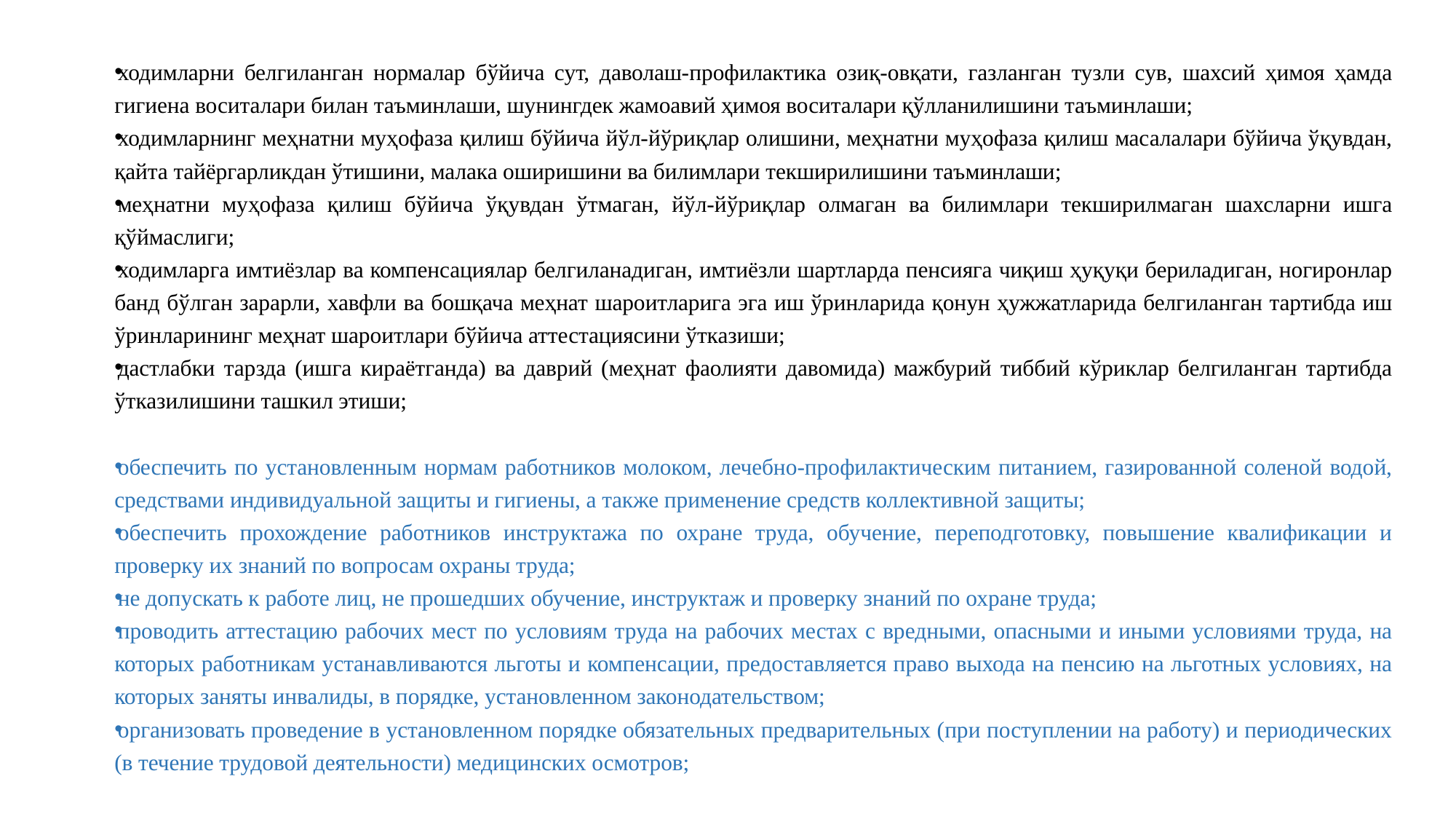

ходимларни белгиланган нормалар бўйича сут, даволаш-профилактика озиқ-овқати, газланган тузли сув, шахсий ҳимоя ҳамда гигиена воситалари билан таъминлаши, шунингдек жамоавий ҳимоя воситалари қўлланилишини таъминлаши;
ходимларнинг меҳнатни муҳофаза қилиш бўйича йўл-йўриқлар олишини, меҳнатни муҳофаза қилиш масалалари бўйича ўқувдан, қайта тайёргарликдан ўтишини, малака оширишини ва билимлари текширилишини таъминлаши;
меҳнатни муҳофаза қилиш бўйича ўқувдан ўтмаган, йўл-йўриқлар олмаган ва билимлари текширилмаган шахсларни ишга қўймаслиги;
ходимларга имтиёзлар ва компенсациялар белгиланадиган, имтиёзли шартларда пенсияга чиқиш ҳуқуқи бериладиган, ногиронлар банд бўлган зарарли, хавфли ва бошқача меҳнат шароитларига эга иш ўринларида қонун ҳужжатларида белгиланган тартибда иш ўринларининг меҳнат шароитлари бўйича аттестациясини ўтказиши;
дастлабки тарзда (ишга кираётганда) ва даврий (меҳнат фаолияти давомида) мажбурий тиббий кўриклар белгиланган тартибда ўтказилишини ташкил этиши;

обеспечить по установленным нормам работников молоком, лечебно-профилактическим питанием, газированной соленой водой, средствами индивидуальной защиты и гигиены, а также применение средств коллективной защиты;
обеспечить прохождение работников инструктажа по охране труда, обучение, переподготовку, повышение квалификации и проверку их знаний по вопросам охраны труда;
не допускать к работе лиц, не прошедших обучение, инструктаж и проверку знаний по охране труда;
проводить аттестацию рабочих мест по условиям труда на рабочих местах с вредными, опасными и иными условиями труда, на которых работникам устанавливаются льготы и компенсации, предоставляется право выхода на пенсию на льготных условиях, на которых заняты инвалиды, в порядке, установленном законодательством;
организовать проведение в установленном порядке обязательных предварительных (при поступлении на работу) и периодических (в течение трудовой деятельности) медицинских осмотров;